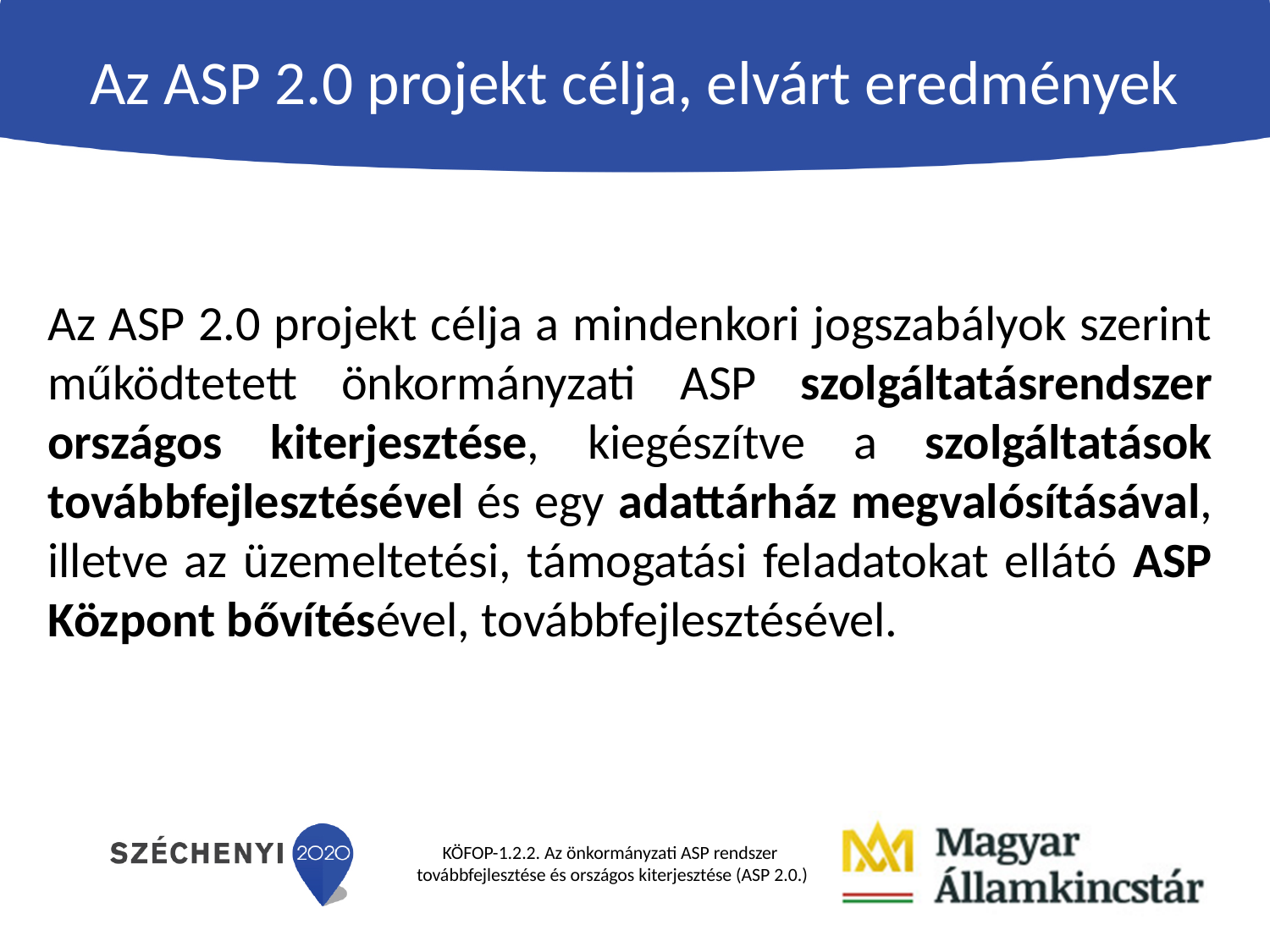

# Az ASP 2.0 projekt célja, elvárt eredmények

Az ASP 2.0 projekt célja a mindenkori jogszabályok szerint működtetett önkormányzati ASP szolgáltatásrendszer országos kiterjesztése, kiegészítve a szolgáltatások továbbfejlesztésével és egy adattárház megvalósításával, illetve az üzemeltetési, támogatási feladatokat ellátó ASP Központ bővítésével, továbbfejlesztésével.